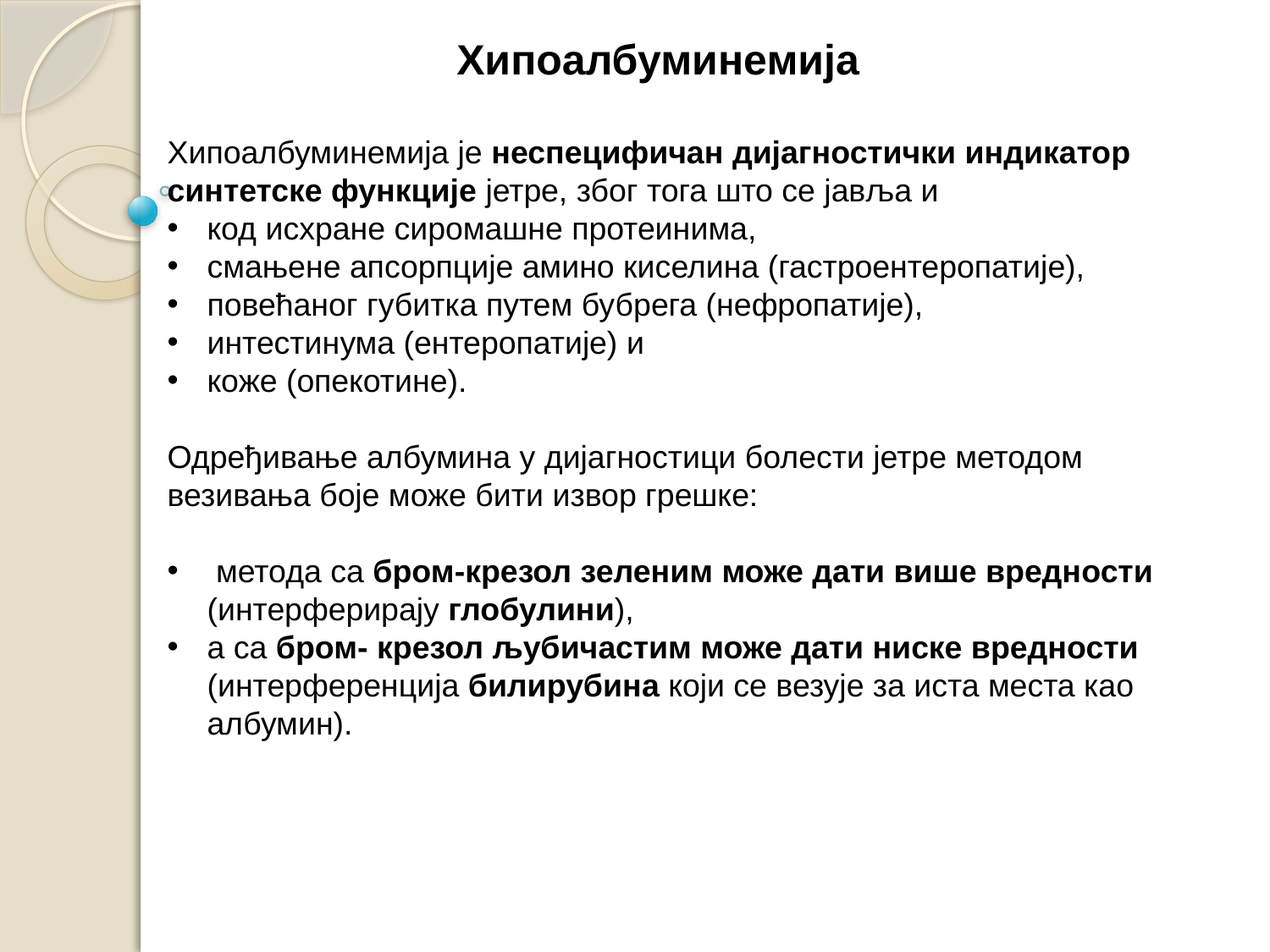

Хипоалбуминемија
Хипоалбуминемија је неспецифичан дијагностички индикатор синтетске функције јетре, због тога што се јавља и
код исхране сиромашне протеинима,
смањене апсорпције амино киселина (гастроентеропатије),
повећаног губитка путем бубрега (нефропатије),
интестинума (ентеропатије) и
коже (опекотине).
Одређивање албумина у дијагностици болести јетре методом везивања боје може бити извор грешке:

 метода са бром-крезол зеленим може дати више вредности (интерферирају глобулини),
а са бром- крезол љубичастим може дати ниске вредности (интерференција билирубина који се везује за иста места као албумин).